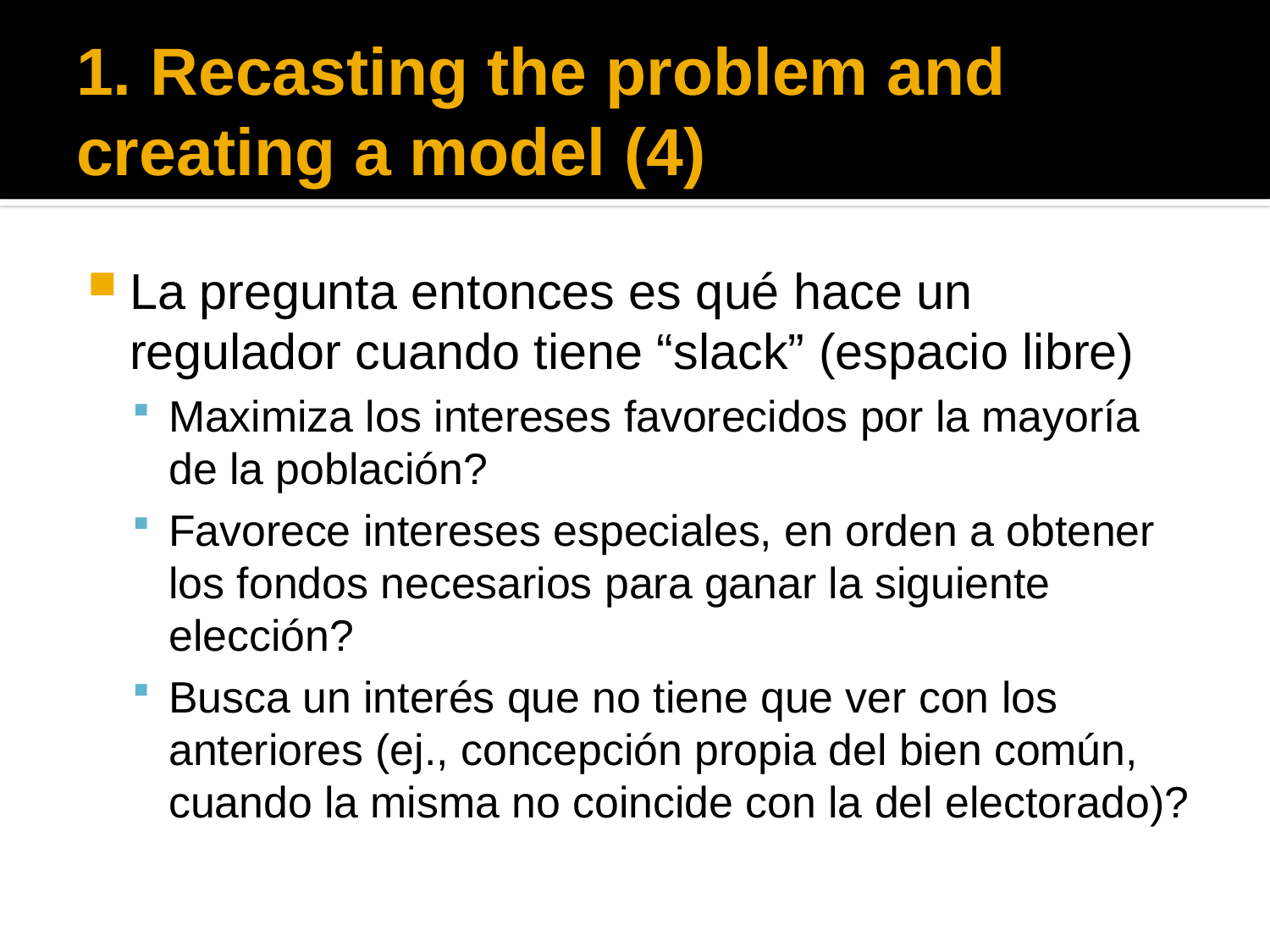

# 1. Recasting the problem and creating a model (4)
La pregunta entonces es qué hace un regulador cuando tiene “slack” (espacio libre)
Maximiza los intereses favorecidos por la mayoría de la población?
Favorece intereses especiales, en orden a obtener los fondos necesarios para ganar la siguiente elección?
Busca un interés que no tiene que ver con los anteriores (ej., concepción propia del bien común, cuando la misma no coincide con la del electorado)?